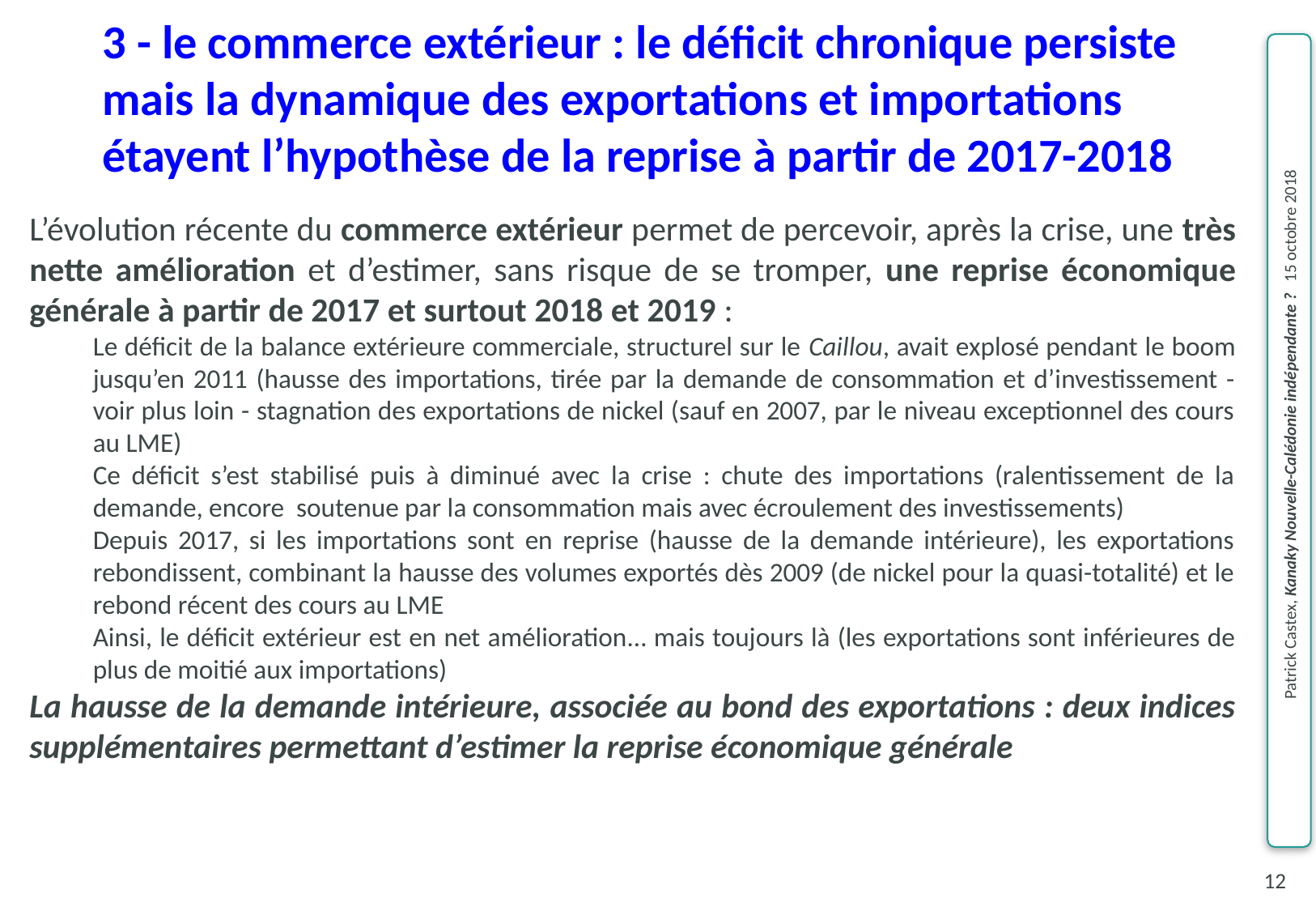

3 - le commerce extérieur : le déficit chronique persiste mais la dynamique des exportations et importations étayent l’hypothèse de la reprise à partir de 2017-2018
L’évolution récente du commerce extérieur permet de percevoir, après la crise, une très nette amélioration et d’estimer, sans risque de se tromper, une reprise économique générale à partir de 2017 et surtout 2018 et 2019 :
Le déficit de la balance extérieure commerciale, structurel sur le Caillou, avait explosé pendant le boom jusqu’en 2011 (hausse des importations, tirée par la demande de consommation et d’investissement -voir plus loin - stagnation des exportations de nickel (sauf en 2007, par le niveau exceptionnel des cours au LME)
Ce déficit s’est stabilisé puis à diminué avec la crise : chute des importations (ralentissement de la demande, encore  soutenue par la consommation mais avec écroulement des investissements)
Depuis 2017, si les importations sont en reprise (hausse de la demande intérieure), les exportations rebondissent, combinant la hausse des volumes exportés dès 2009 (de nickel pour la quasi-totalité) et le rebond récent des cours au LME
Ainsi, le déficit extérieur est en net amélioration… mais toujours là (les exportations sont inférieures de plus de moitié aux importations)
La hausse de la demande intérieure, associée au bond des exportations : deux indices supplémentaires permettant d’estimer la reprise économique générale